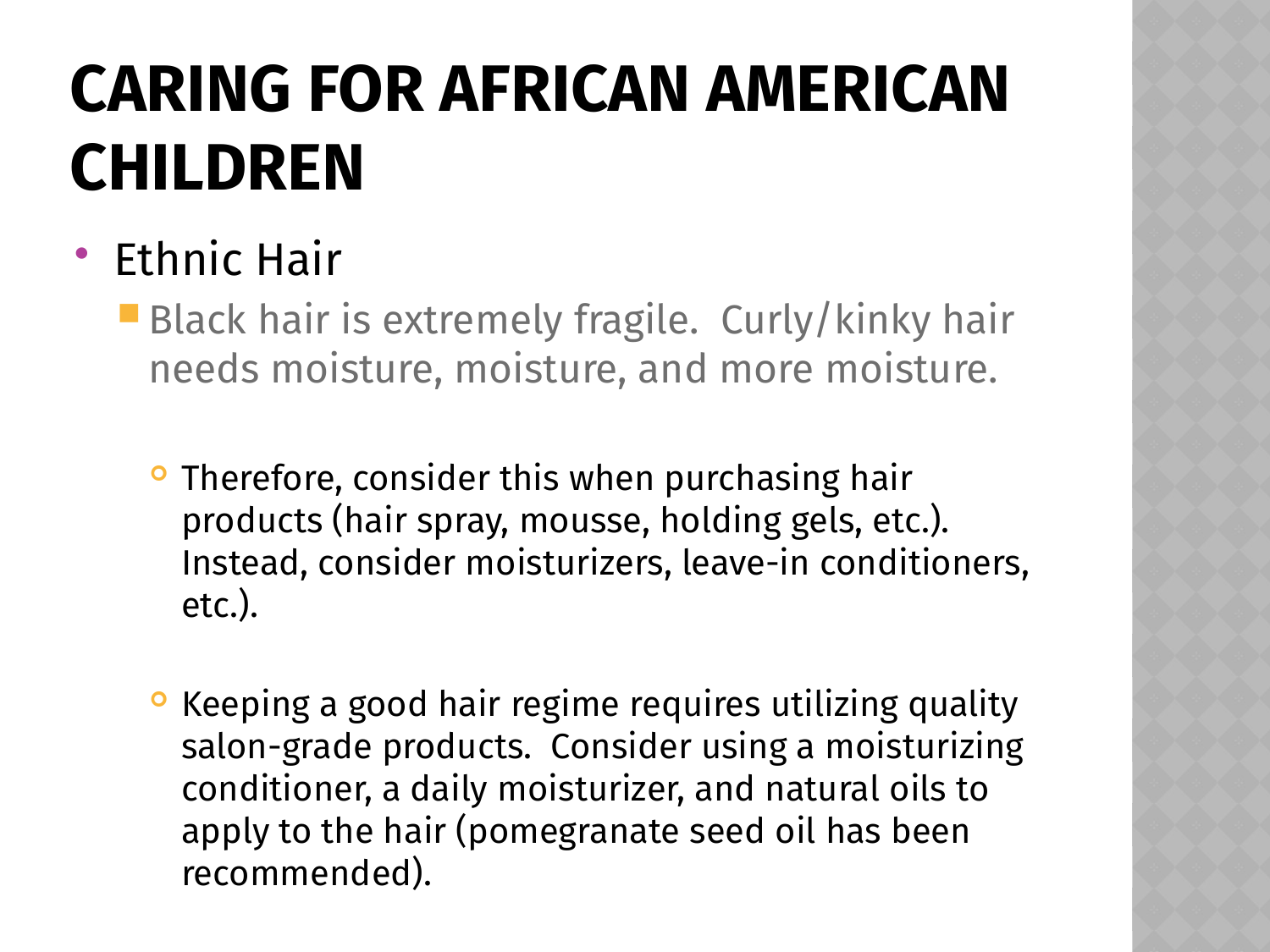

# Caring for African American Children
Ethnic Hair
Black hair is extremely fragile.  Curly/kinky hair needs moisture, moisture, and more moisture.

Therefore, consider this when purchasing hair products (hair spray, mousse, holding gels, etc.).  Instead, consider moisturizers, leave-in conditioners, etc.).

Keeping a good hair regime requires utilizing quality salon-grade products.  Consider using a moisturizing conditioner, a daily moisturizer, and natural oils to apply to the hair (pomegranate seed oil has been recommended).